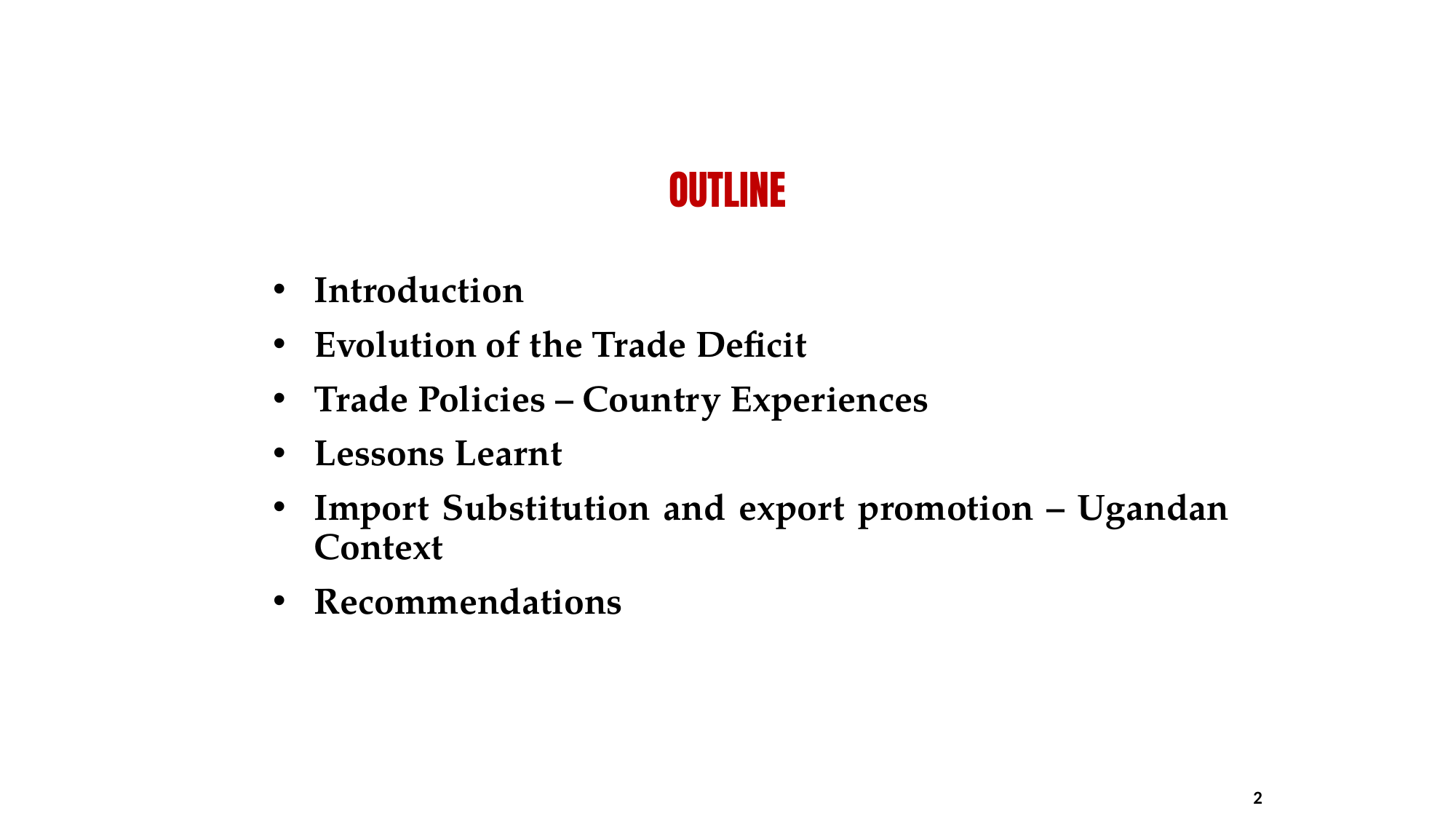

OUTLINE

Introduction
Evolution of the Trade Deficit
Trade Policies – Country Experiences
Lessons Learnt
Import Substitution and export promotion – Ugandan Context
Recommendations
2